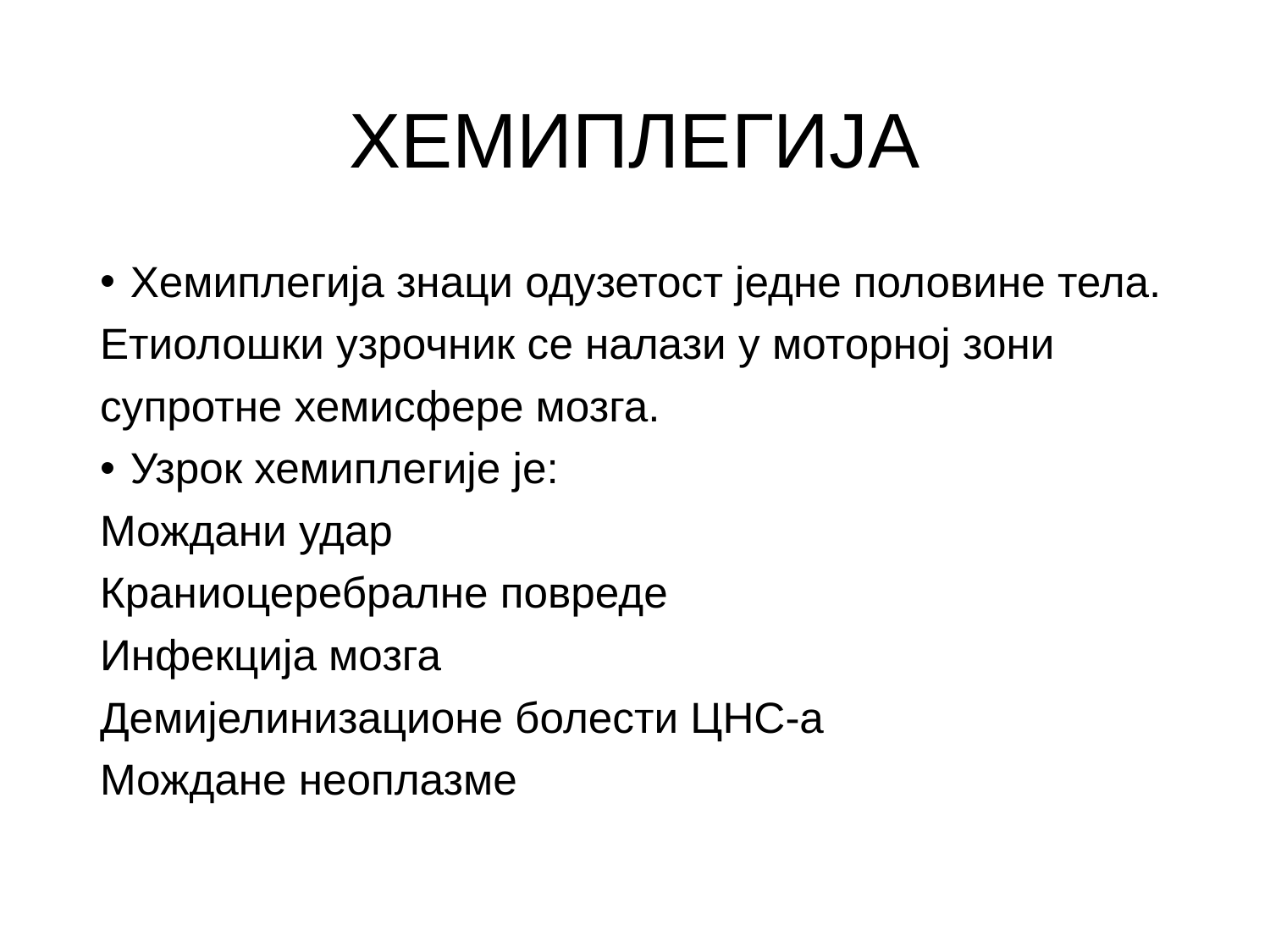

# ХЕМИПЛЕГИЈА
Хемиплегија знаци одузетост једне половине тела.
Етиолошки узрочник се налази у моторној зони
супротне хемисфере мозга.
Узрок хемиплегије је:
Мождани удар
Краниоцеребралне повреде
Инфекција мозга
Демијелинизационе болести ЦНС-а
Мождане неоплазме